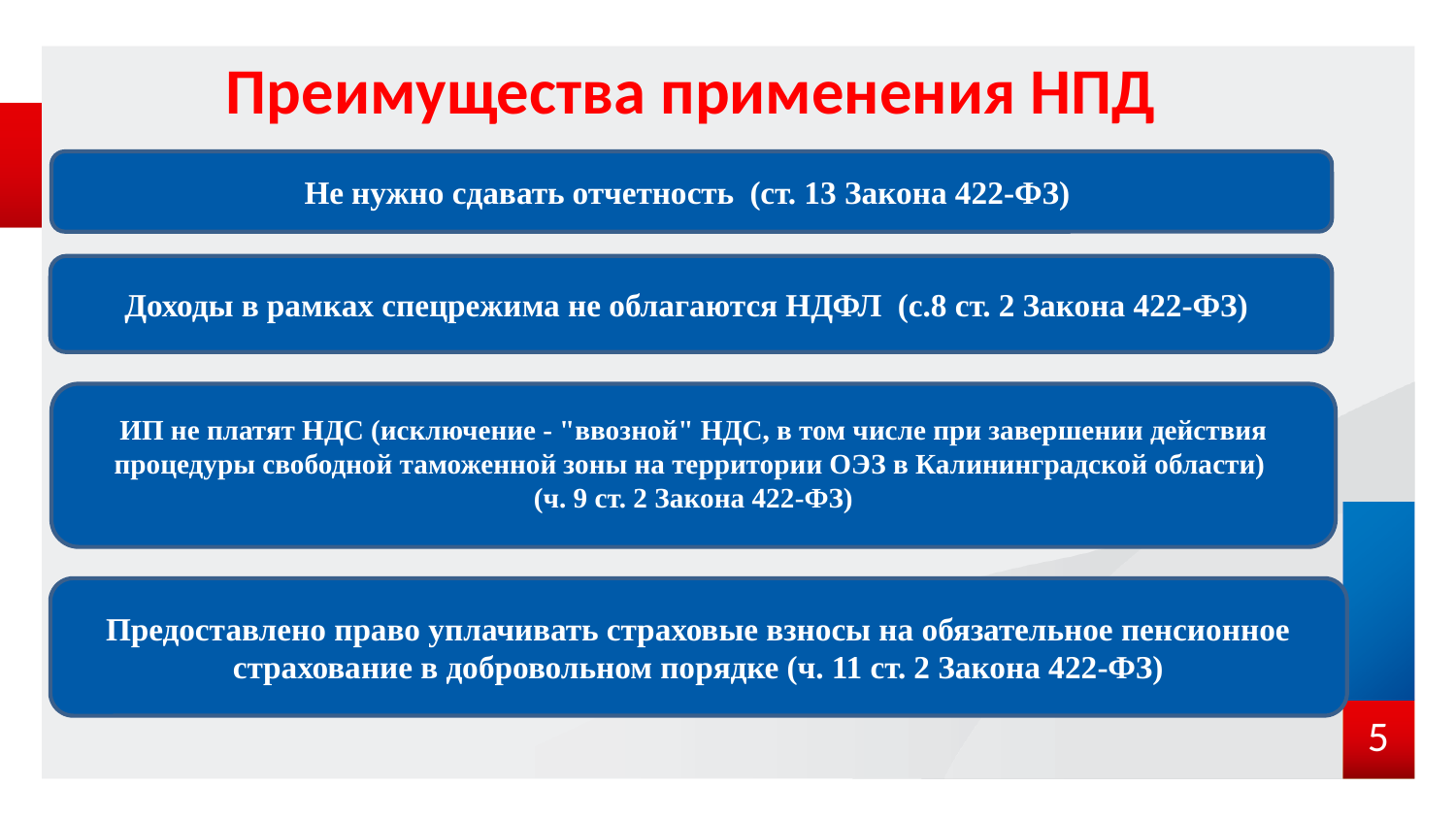

# Преимущества применения НПД

Не нужно сдавать отчетность  (ст. 13 Закона 422-ФЗ)

Доходы в рамках спецрежима не облагаются НДФЛ  (с.8 ст. 2 Закона 422-ФЗ)

ИП не платят НДС (исключение - "ввозной" НДС, в том числе при завершении действия процедуры свободной таможенной зоны на территории ОЭЗ в Калининградской области)
(ч. 9 ст. 2 Закона 422-ФЗ)

Предоставлено право уплачивать страховые взносы на обязательное пенсионное страхование в добровольном порядке (ч. 11 ст. 2 Закона 422-ФЗ)

5